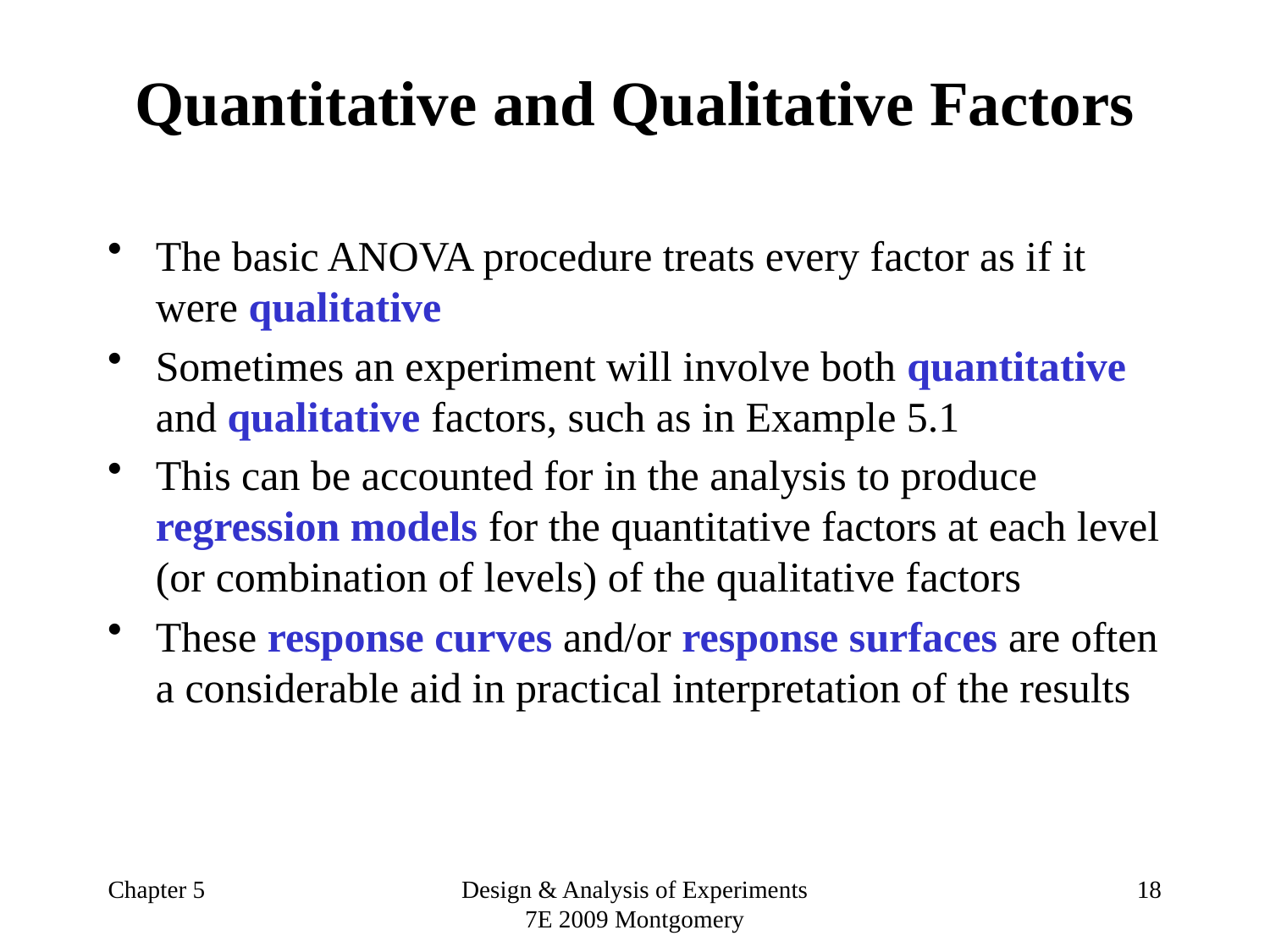

# Quantitative and Qualitative Factors
The basic ANOVA procedure treats every factor as if it were qualitative
Sometimes an experiment will involve both quantitative and qualitative factors, such as in Example 5.1
This can be accounted for in the analysis to produce regression models for the quantitative factors at each level (or combination of levels) of the qualitative factors
These response curves and/or response surfaces are often a considerable aid in practical interpretation of the results
Chapter 5
Design & Analysis of Experiments 7E 2009 Montgomery
18